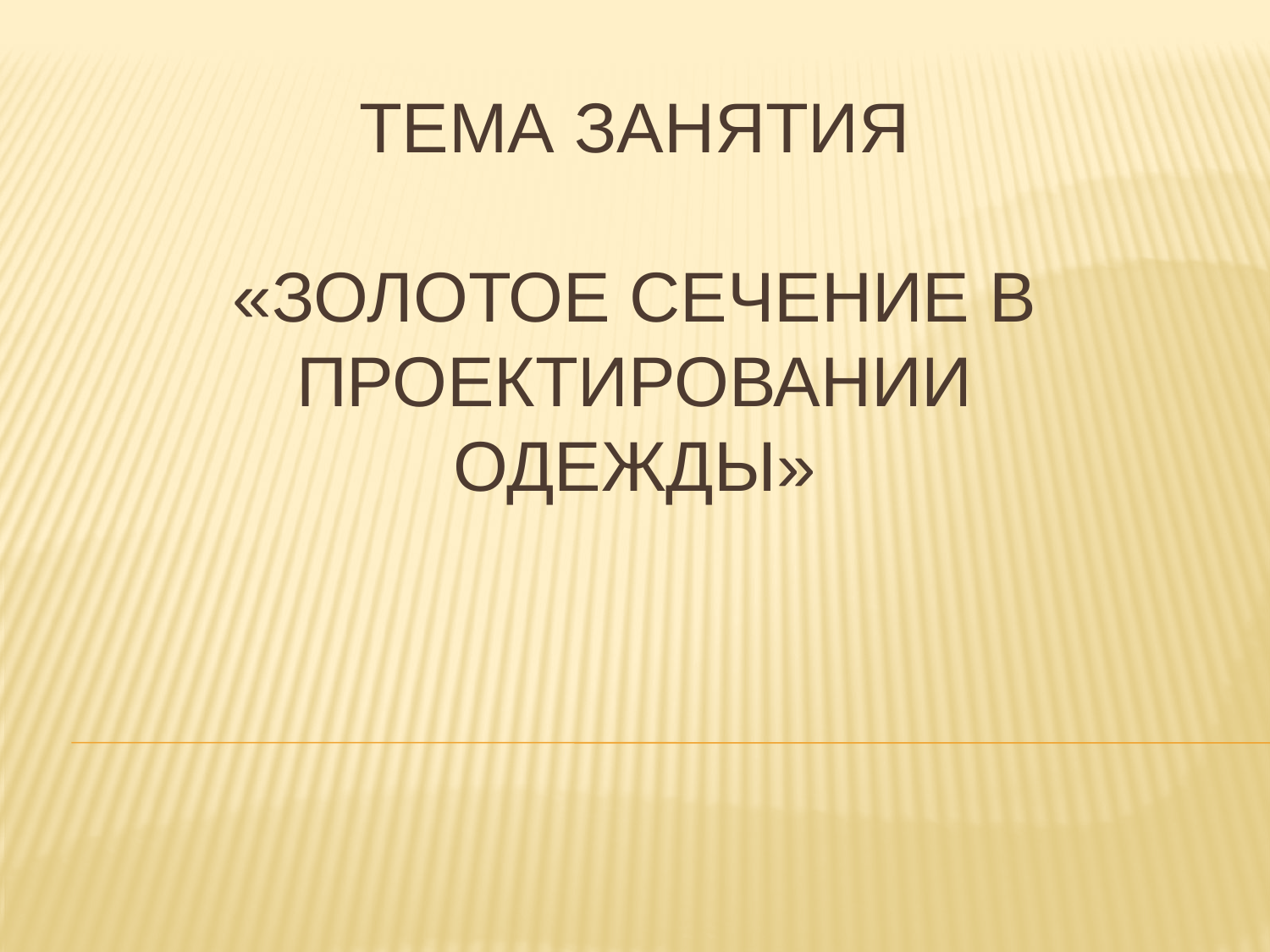

# Тема занятия «Золотое сечение в проектировании одежды»